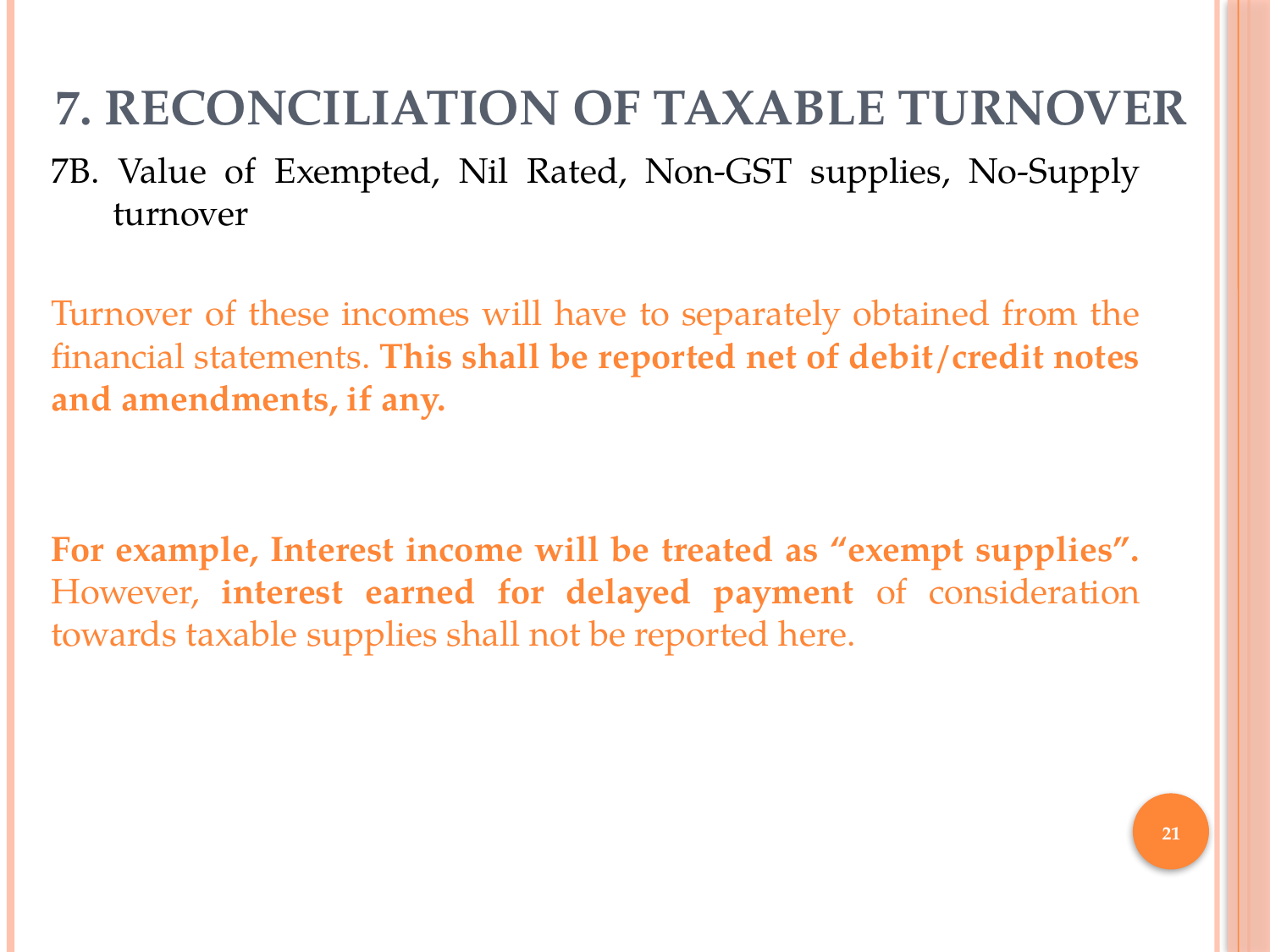

# 7. RECONCILIATION OF TAXABLE TURNOVER
7B. Value of Exempted, Nil Rated, Non-GST supplies, No-Supply turnover

Turnover of these incomes will have to separately obtained from the financial statements. This shall be reported net of debit/credit notes and amendments, if any.

For example, Interest income will be treated as “exempt supplies”. However, interest earned for delayed payment of consideration towards taxable supplies shall not be reported here.

21